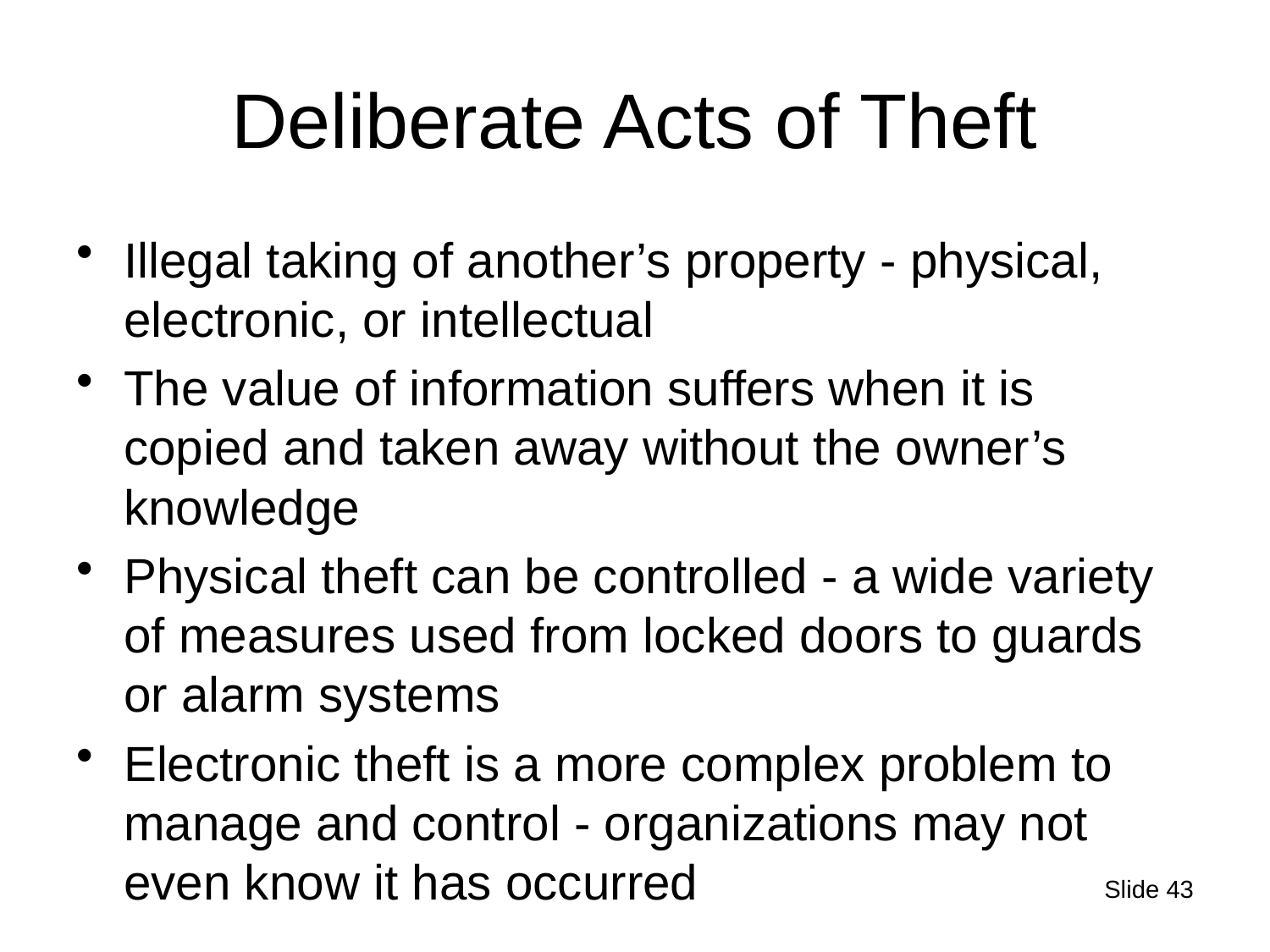

# Deliberate Acts of Theft
Illegal taking of another’s property - physical, electronic, or intellectual
The value of information suffers when it is copied and taken away without the owner’s knowledge
Physical theft can be controlled - a wide variety of measures used from locked doors to guards or alarm systems
Electronic theft is a more complex problem to manage and control - organizations may not even know it has occurred
 Slide 43